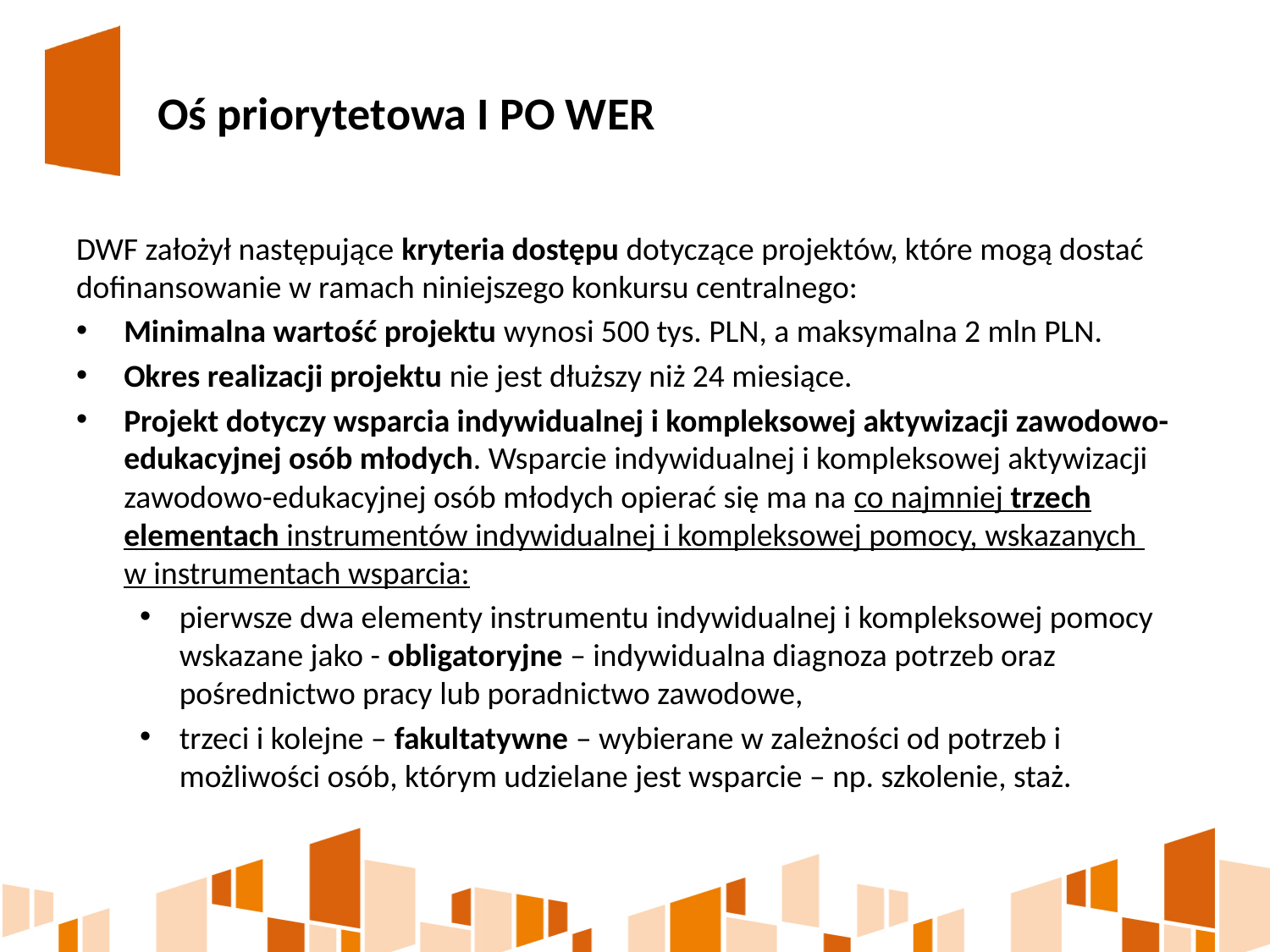

# Oś priorytetowa I PO WER
DWF założył następujące kryteria dostępu dotyczące projektów, które mogą dostać dofinansowanie w ramach niniejszego konkursu centralnego:
Minimalna wartość projektu wynosi 500 tys. PLN, a maksymalna 2 mln PLN.
Okres realizacji projektu nie jest dłuższy niż 24 miesiące.
Projekt dotyczy wsparcia indywidualnej i kompleksowej aktywizacji zawodowo-edukacyjnej osób młodych. Wsparcie indywidualnej i kompleksowej aktywizacji zawodowo-edukacyjnej osób młodych opierać się ma na co najmniej trzech elementach instrumentów indywidualnej i kompleksowej pomocy, wskazanych
w instrumentach wsparcia:
pierwsze dwa elementy instrumentu indywidualnej i kompleksowej pomocy wskazane jako - obligatoryjne – indywidualna diagnoza potrzeb oraz pośrednictwo pracy lub poradnictwo zawodowe,
trzeci i kolejne – fakultatywne – wybierane w zależności od potrzeb i możliwości osób, którym udzielane jest wsparcie – np. szkolenie, staż.